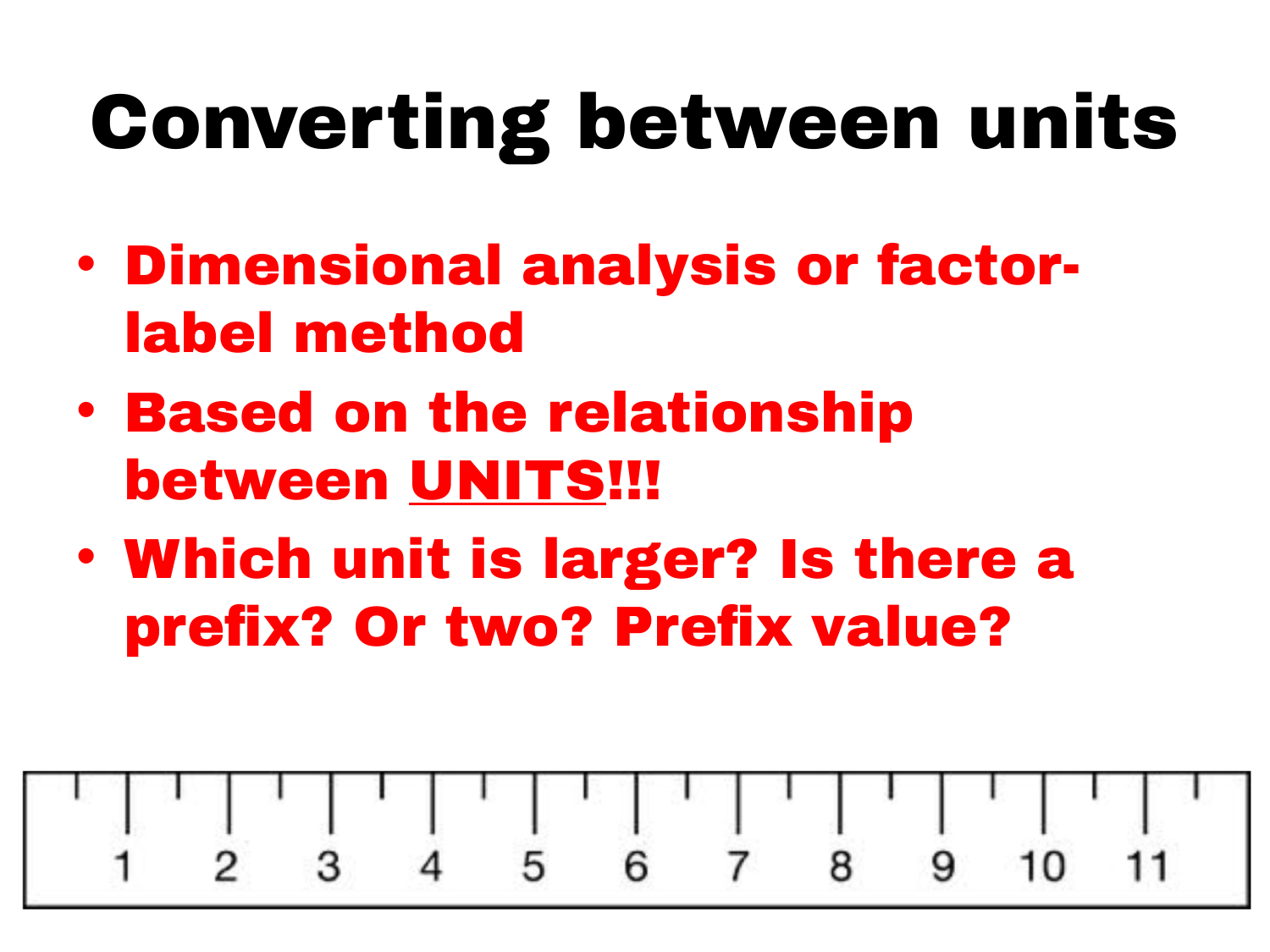

# Converting between units
Dimensional analysis or factor-label method
Based on the relationship between UNITS!!!
Which unit is larger? Is there a prefix? Or two? Prefix value?